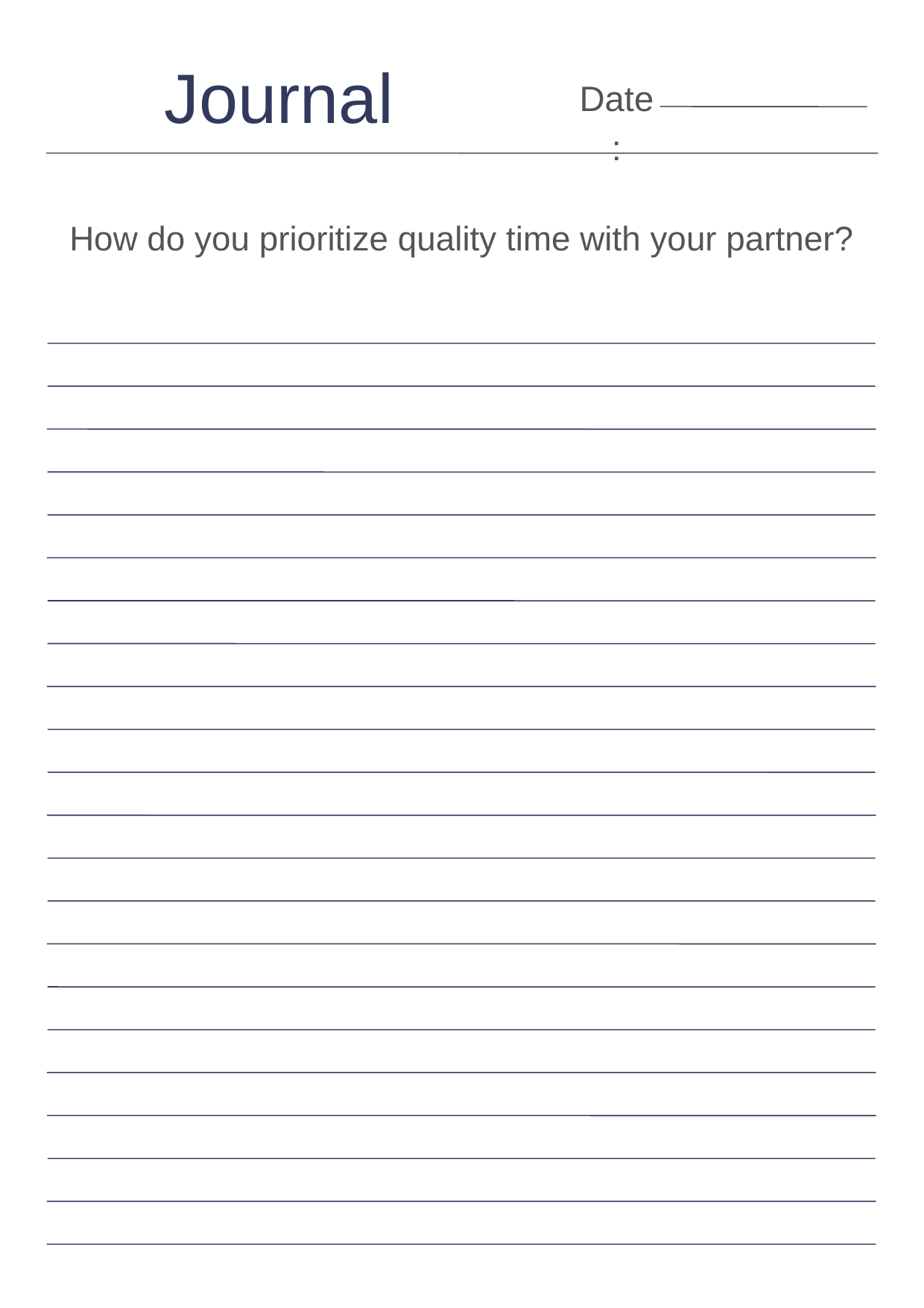

Journal
Date:

How do you prioritize quality time with your partner?